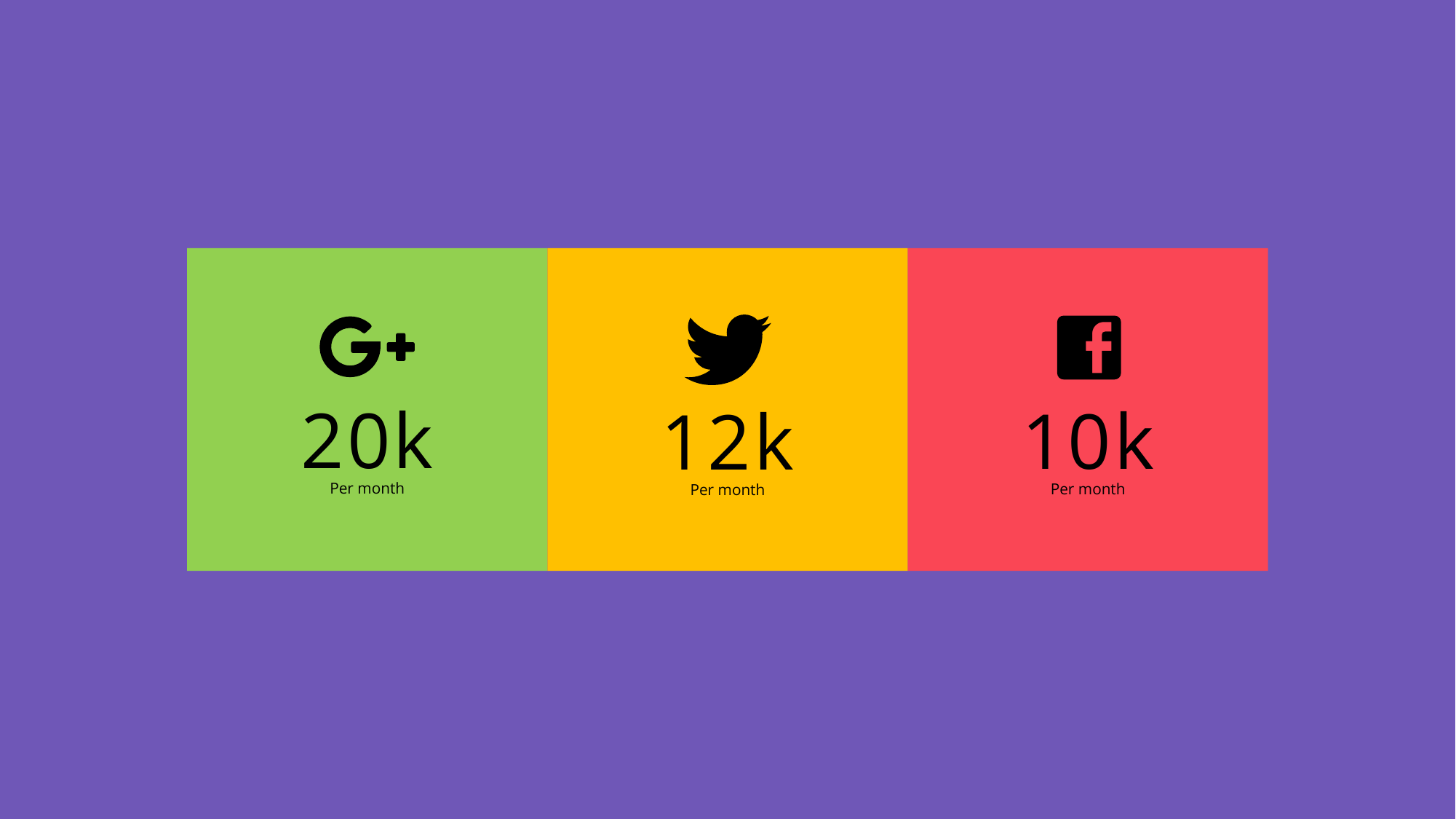

20k
Per month
10k
Per month
12k
Per month